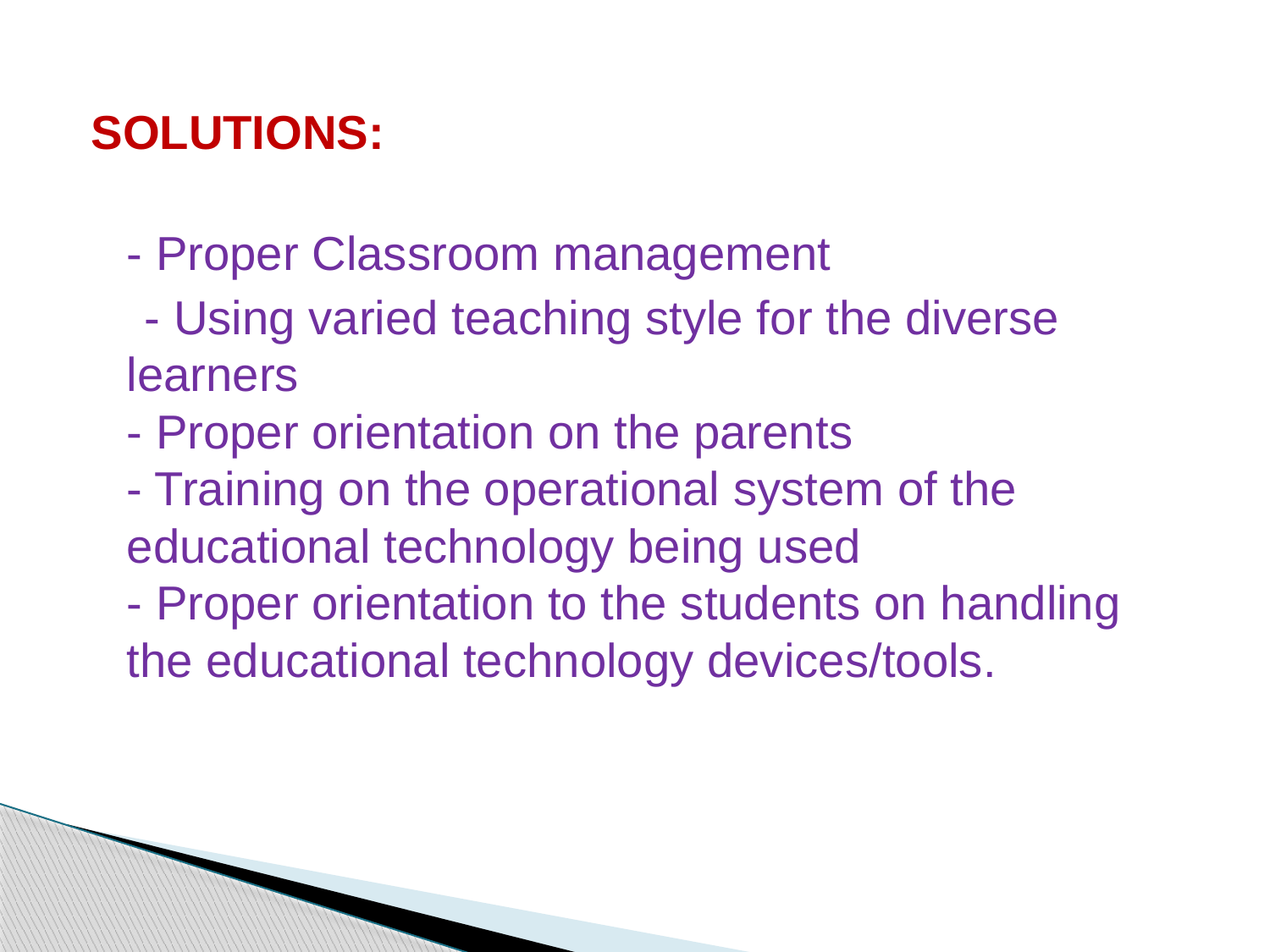

SOLUTIONS:
- Proper Classroom management
    - Using varied teaching style for the diverse  learners
- Proper orientation on the parents
- Training on the operational system of the  educational technology being used
- Proper orientation to the students on handling the educational technology devices/tools.